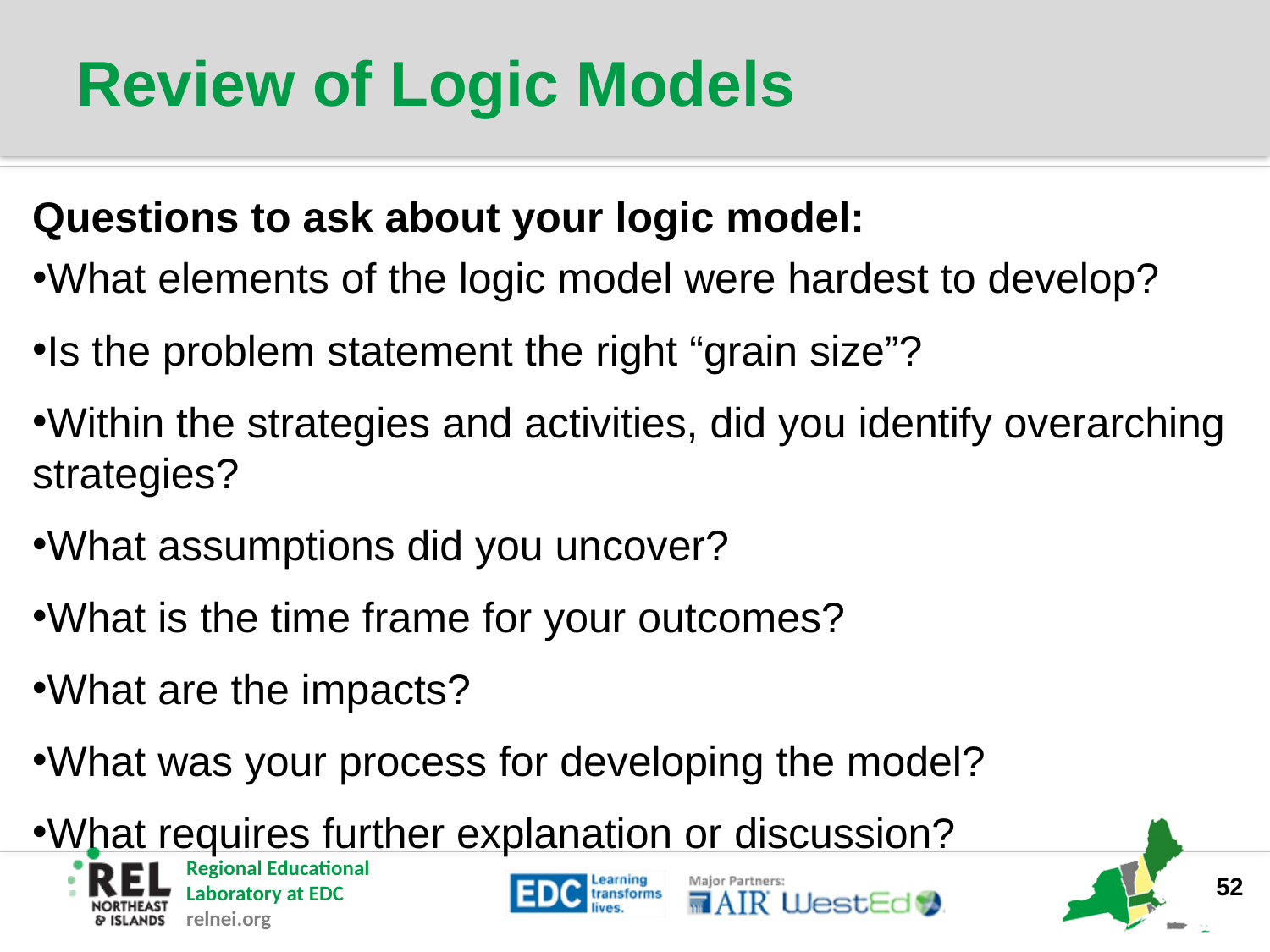

# Review of Logic Models
Questions to ask about your logic model:
What elements of the logic model were hardest to develop?
Is the problem statement the right “grain size”?
Within the strategies and activities, did you identify overarching strategies?
What assumptions did you uncover?
What is the time frame for your outcomes?
What are the impacts?
What was your process for developing the model?
What requires further explanation or discussion?

52